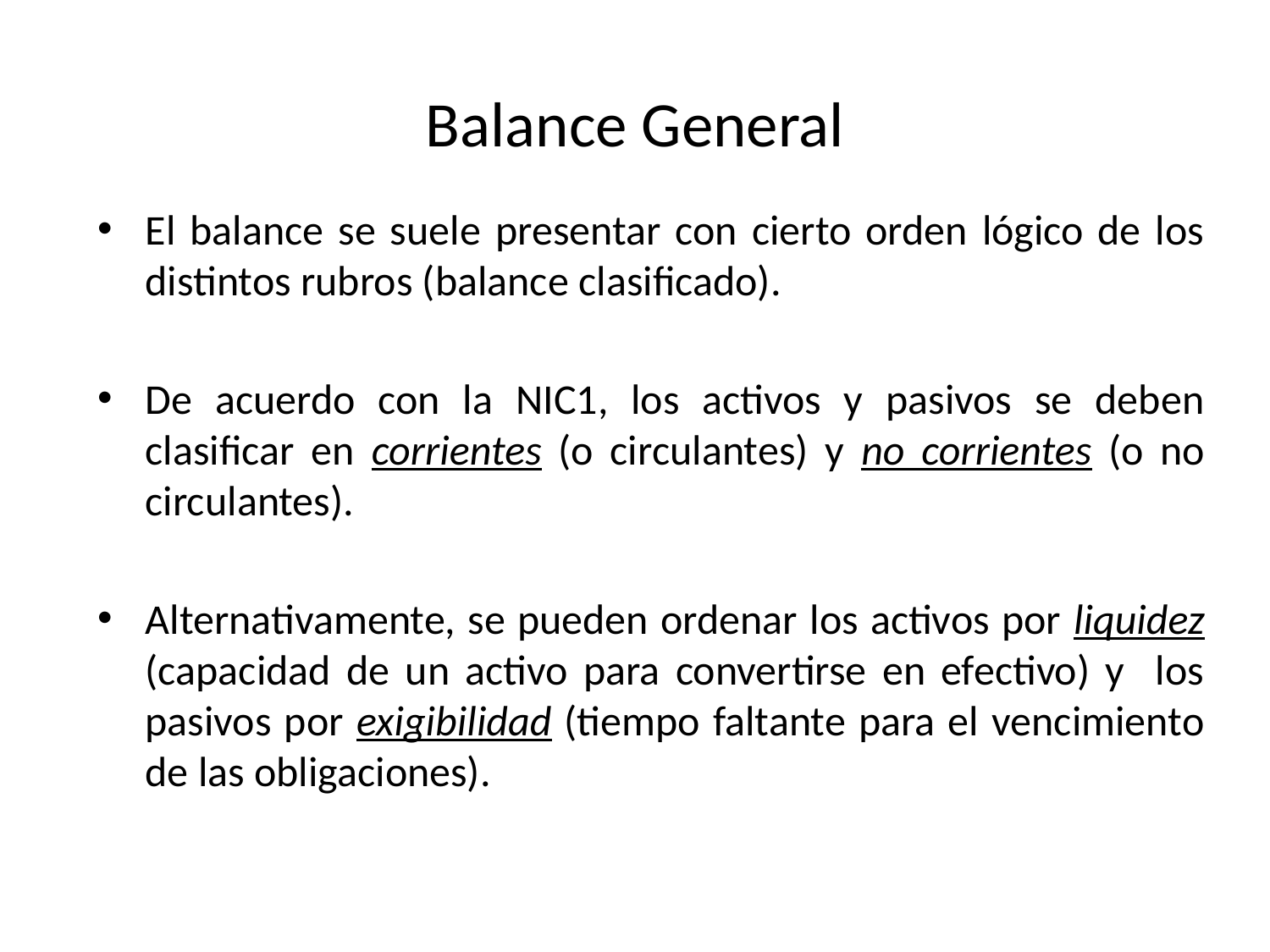

# Balance General
El balance se suele presentar con cierto orden lógico de los distintos rubros (balance clasificado).

De acuerdo con la NIC1, los activos y pasivos se deben clasificar en corrientes (o circulantes) y no corrientes (o no circulantes).

Alternativamente, se pueden ordenar los activos por liquidez (capacidad de un activo para convertirse en efectivo) y  los pasivos por exigibilidad (tiempo faltante para el vencimiento de las obligaciones).